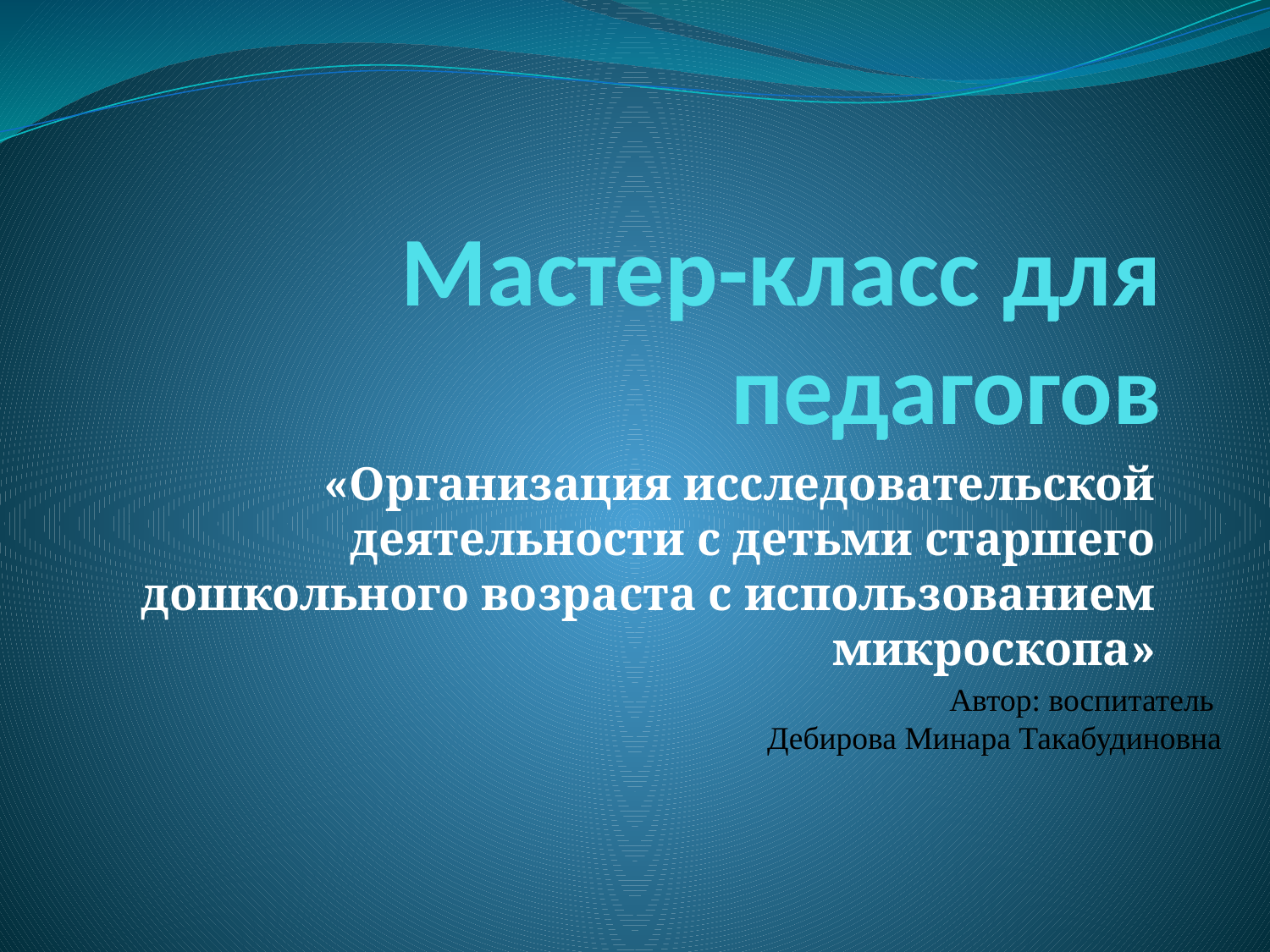

# Мастер-класс для педагогов
«Организация исследовательской деятельности с детьми старшего дошкольного возраста с использованием микроскопа»
Автор: воспитатель
Дебирова Минара Такабудиновна